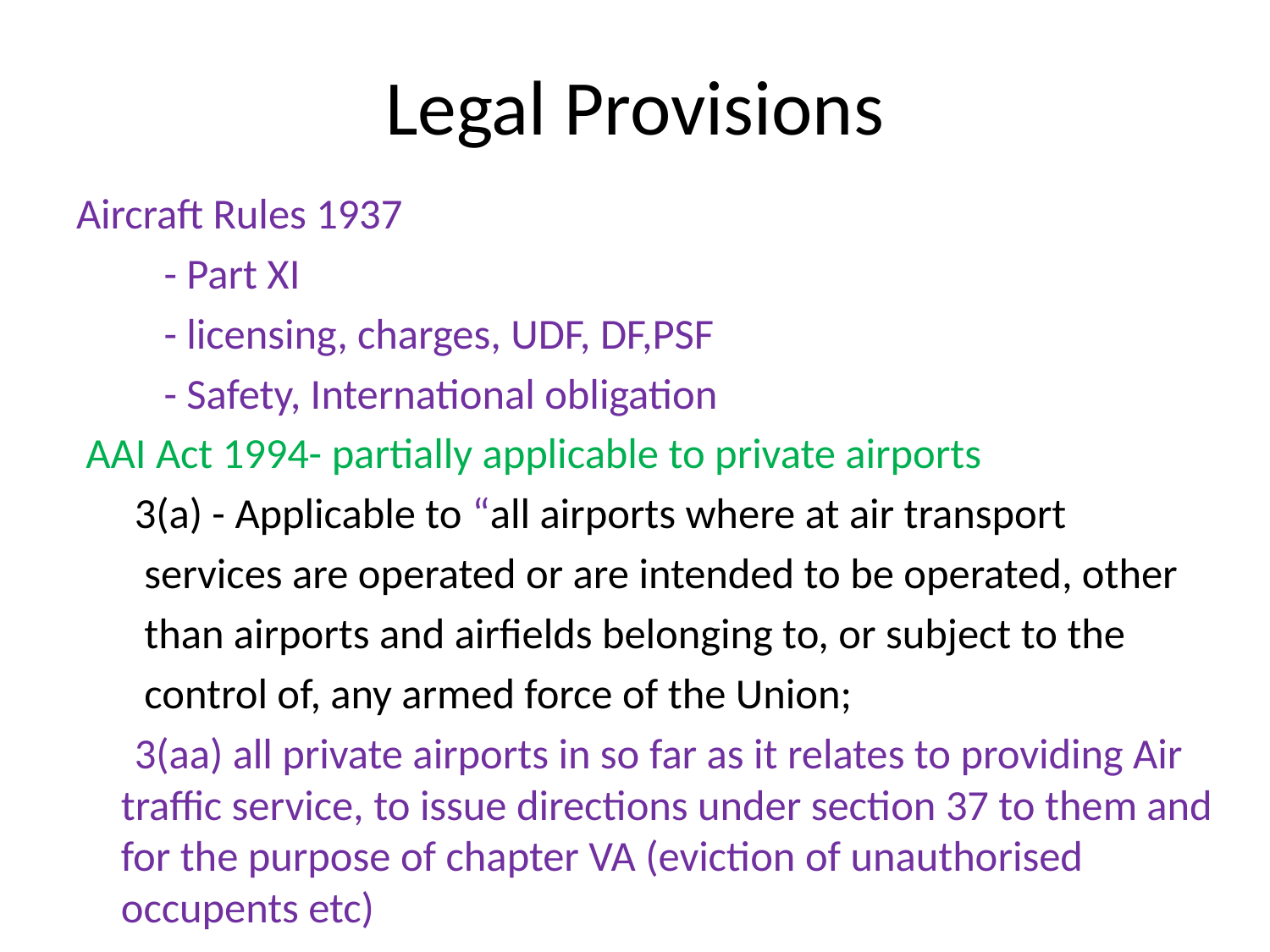

# Legal Provisions
Aircraft Rules 1937
         - Part XI
         - licensing, charges, UDF, DF,PSF
         - Safety, International obligation
 AAI Act 1994- partially applicable to private airports
      3(a) - Applicable to “all airports where at air transport
       services are operated or are intended to be operated, other
       than airports and airfields belonging to, or subject to the
       control of, any armed force of the Union;
      3(aa) all private airports in so far as it relates to providing Air    traffic service, to issue directions under section 37 to them and for the purpose of chapter VA (eviction of unauthorised occupents etc)